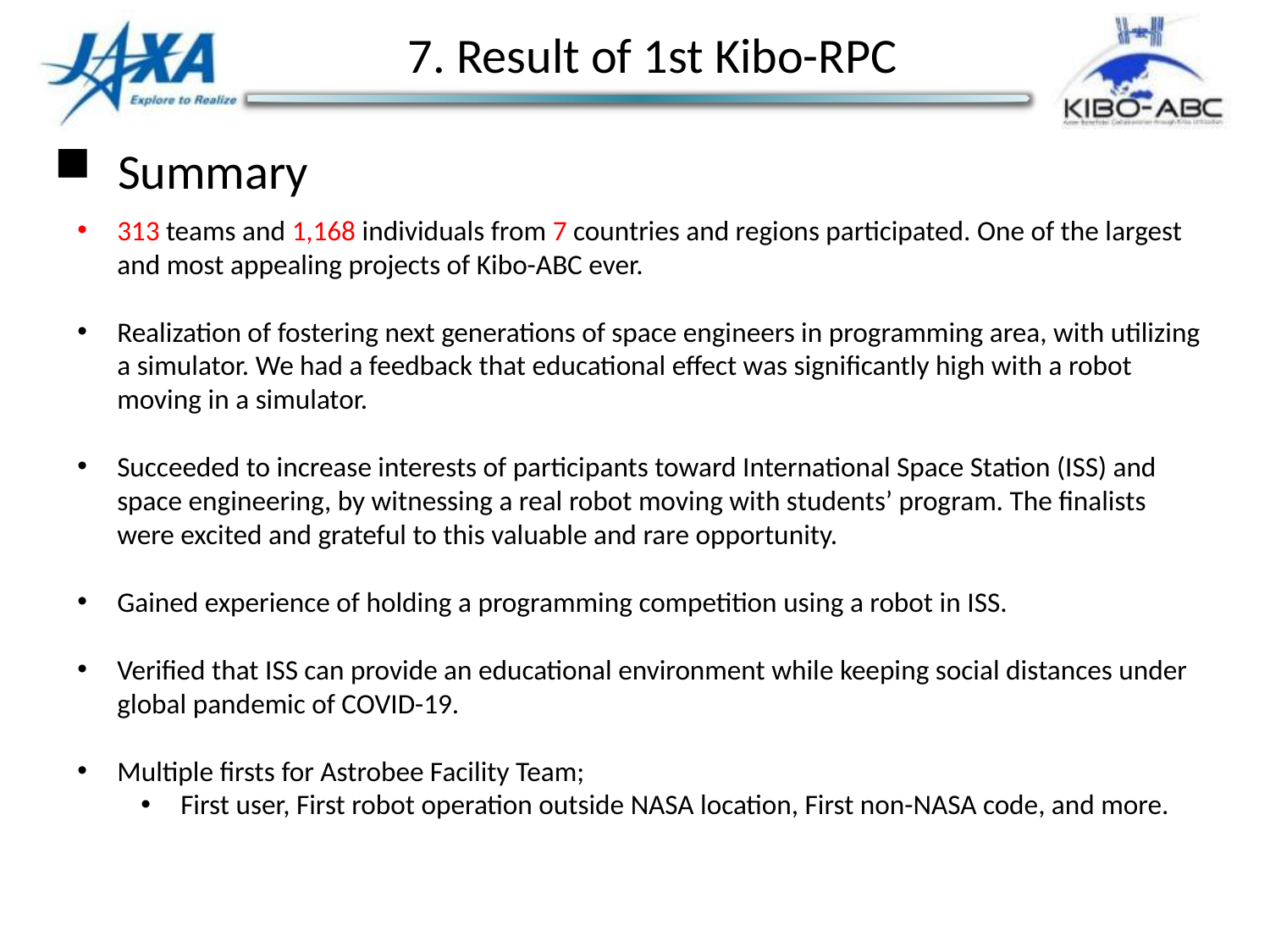

7. Result of 1st Kibo-RPC
Summary
313 teams and 1,168 individuals from 7 countries and regions participated. One of the largest and most appealing projects of Kibo-ABC ever.

Realization of fostering next generations of space engineers in programming area, with utilizing a simulator. We had a feedback that educational effect was significantly high with a robot moving in a simulator.

Succeeded to increase interests of participants toward International Space Station (ISS) and space engineering, by witnessing a real robot moving with students’ program. The finalists were excited and grateful to this valuable and rare opportunity.

Gained experience of holding a programming competition using a robot in ISS.

Verified that ISS can provide an educational environment while keeping social distances under global pandemic of COVID-19.

Multiple firsts for Astrobee Facility Team;
First user, First robot operation outside NASA location, First non-NASA code, and more.